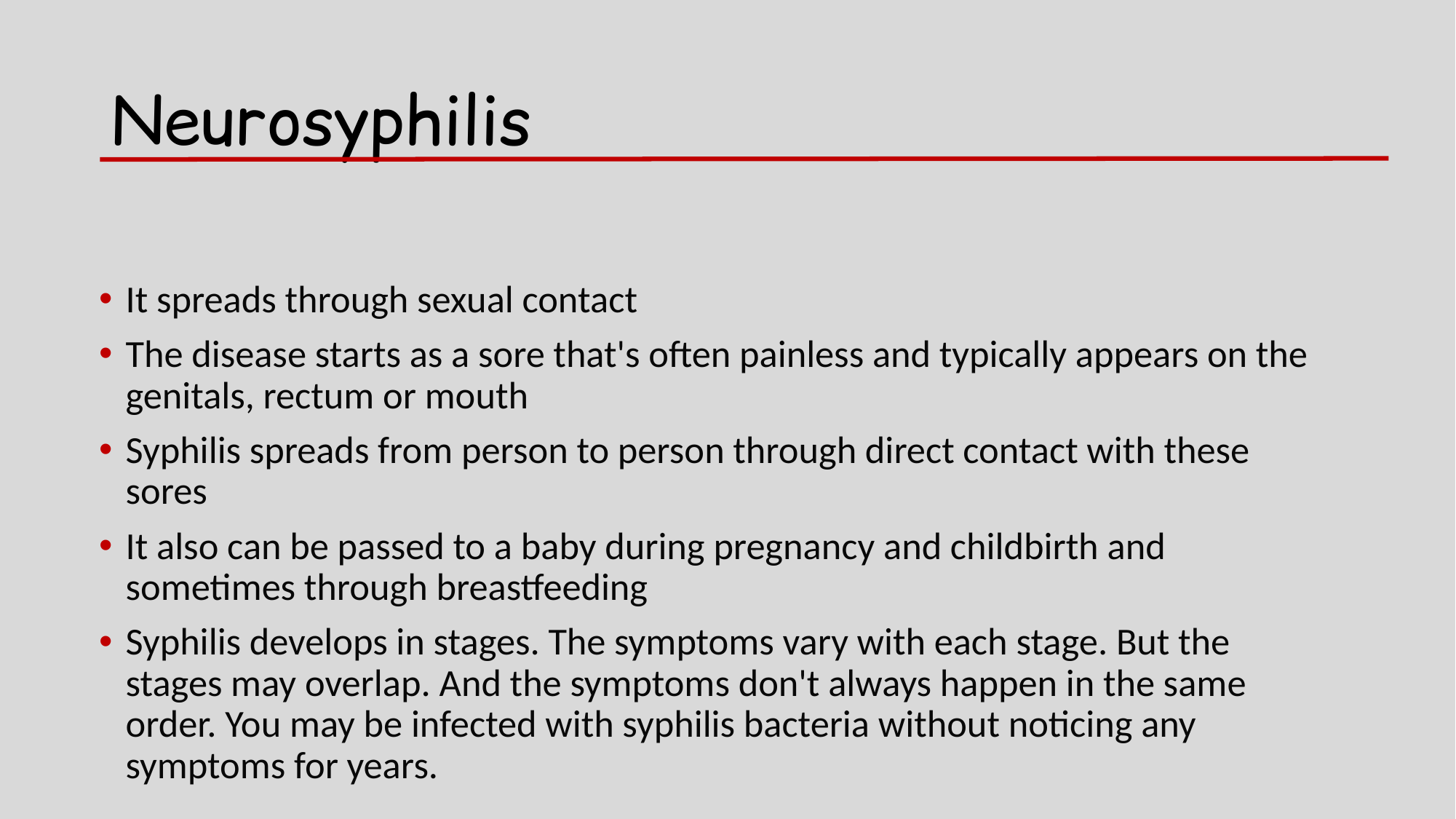

# Neurosyphilis
It spreads through sexual contact
The disease starts as a sore that's often painless and typically appears on the genitals, rectum or mouth
Syphilis spreads from person to person through direct contact with these sores
It also can be passed to a baby during pregnancy and childbirth and sometimes through breastfeeding
Syphilis develops in stages. The symptoms vary with each stage. But the stages may overlap. And the symptoms don't always happen in the same order. You may be infected with syphilis bacteria without noticing any symptoms for years.